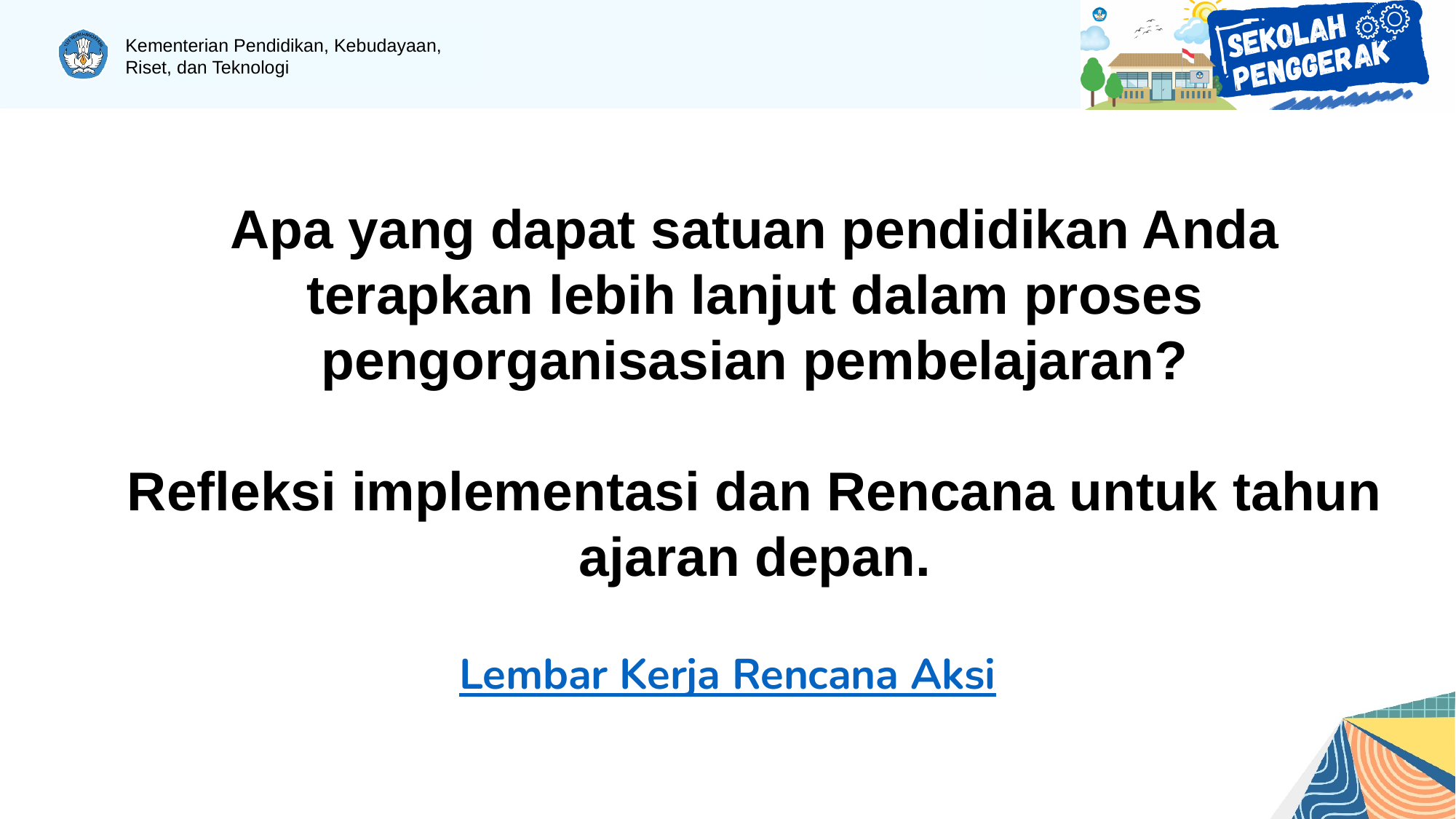

Apa yang dapat satuan pendidikan Anda terapkan lebih lanjut dalam proses pengorganisasian pembelajaran?

Refleksi implementasi dan Rencana untuk tahun ajaran depan.

Lembar Kerja Rencana Aksi